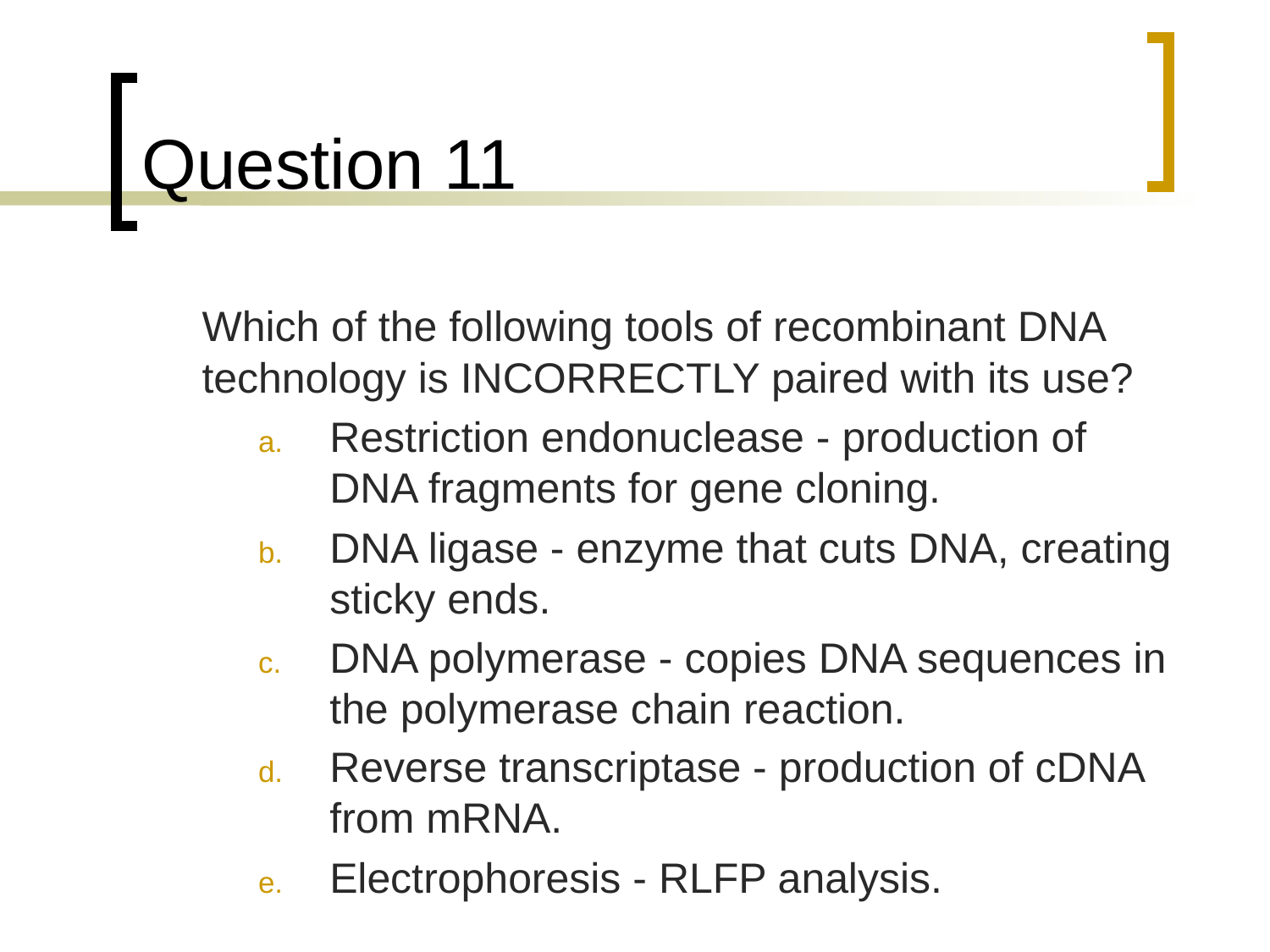

# Question 11
	Which of the following tools of recombinant DNA technology is INCORRECTLY paired with its use?
Restriction endonuclease - production of DNA fragments for gene cloning.
DNA ligase - enzyme that cuts DNA, creating sticky ends.
DNA polymerase - copies DNA sequences in the polymerase chain reaction.
Reverse transcriptase - production of cDNA from mRNA.
Electrophoresis - RLFP analysis.